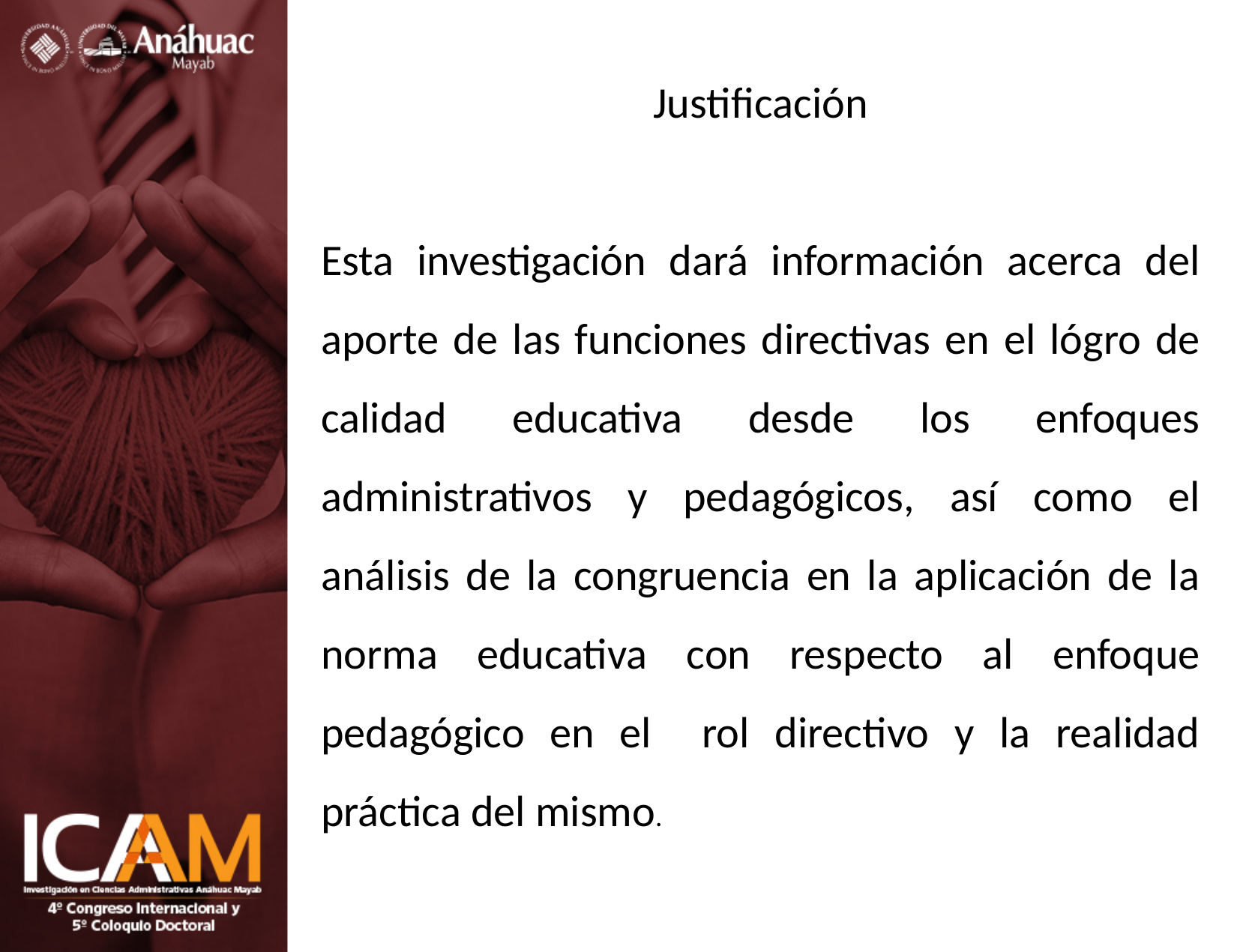

Justificación

Esta investigación dará información acerca del aporte de las funciones directivas en el lógro de calidad educativa desde los enfoques administrativos y pedagógicos, así como el análisis de la congruencia en la aplicación de la norma educativa con respecto al enfoque pedagógico en el  rol directivo y la realidad práctica del mismo.